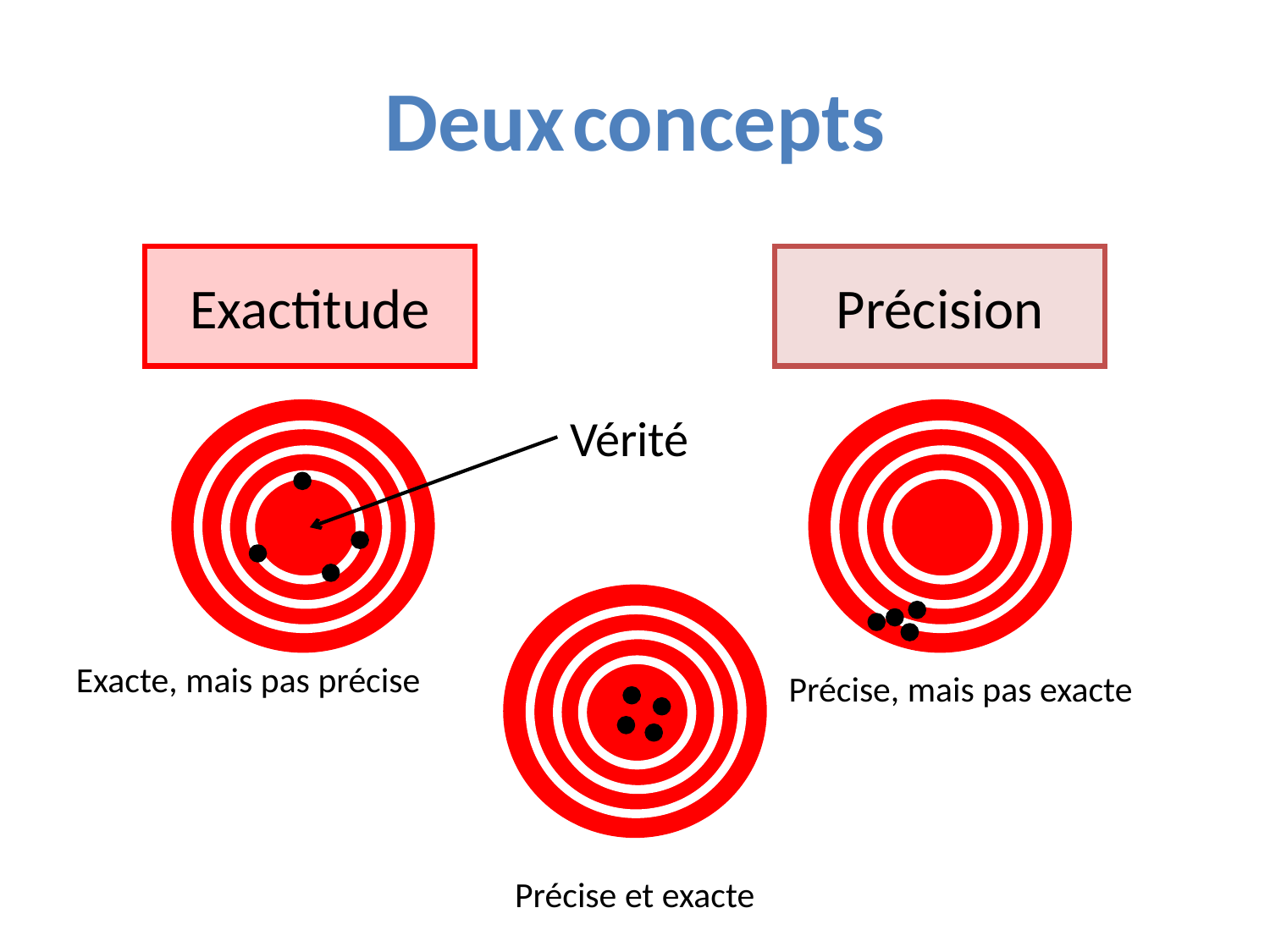

Deux concepts
Exactitude
Précision

Vérité

Exacte, mais pas précise
Précise, mais pas exacte

Précise et exacte